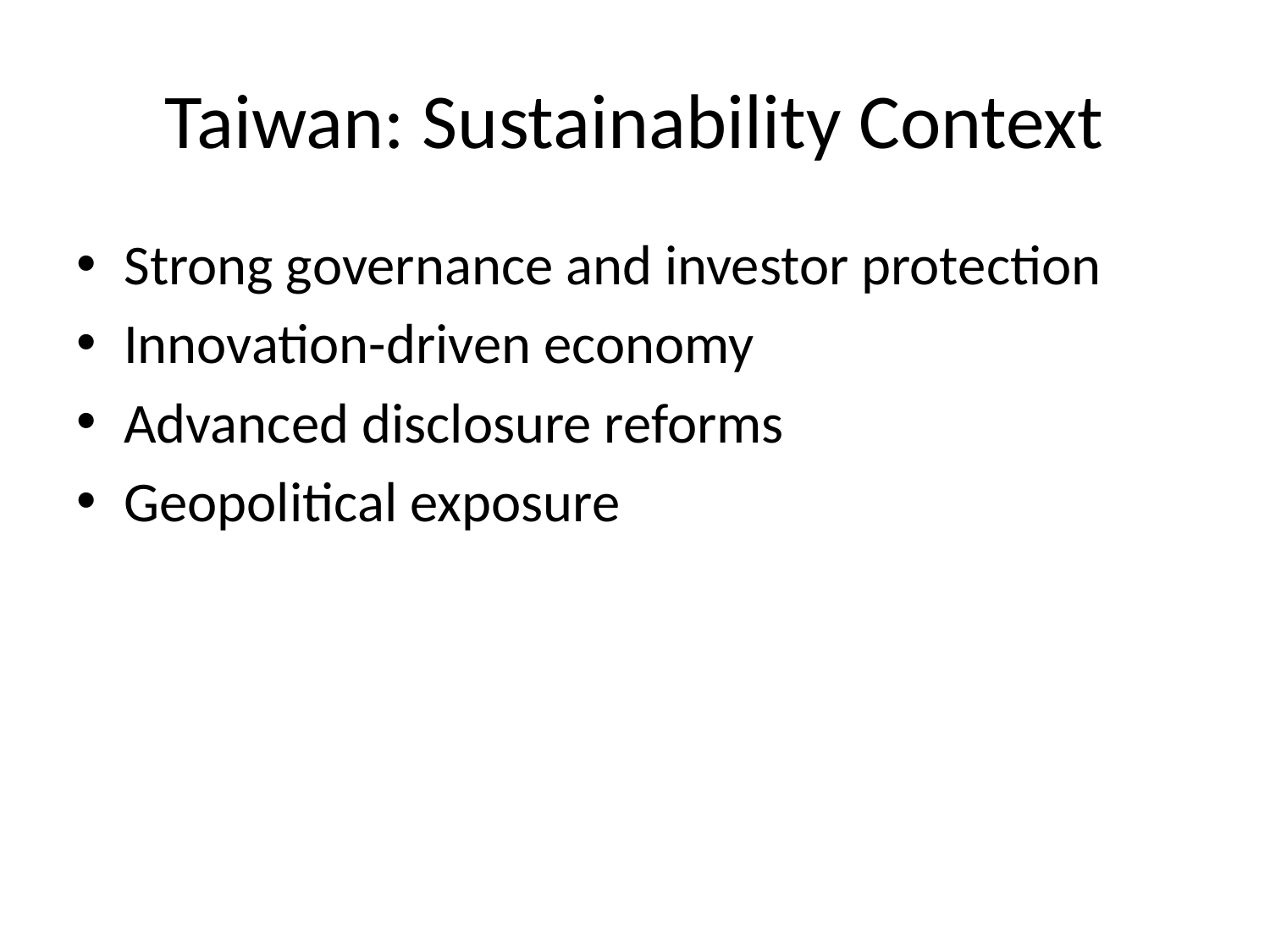

# Taiwan: Sustainability Context
Strong governance and investor protection
Innovation-driven economy
Advanced disclosure reforms
Geopolitical exposure